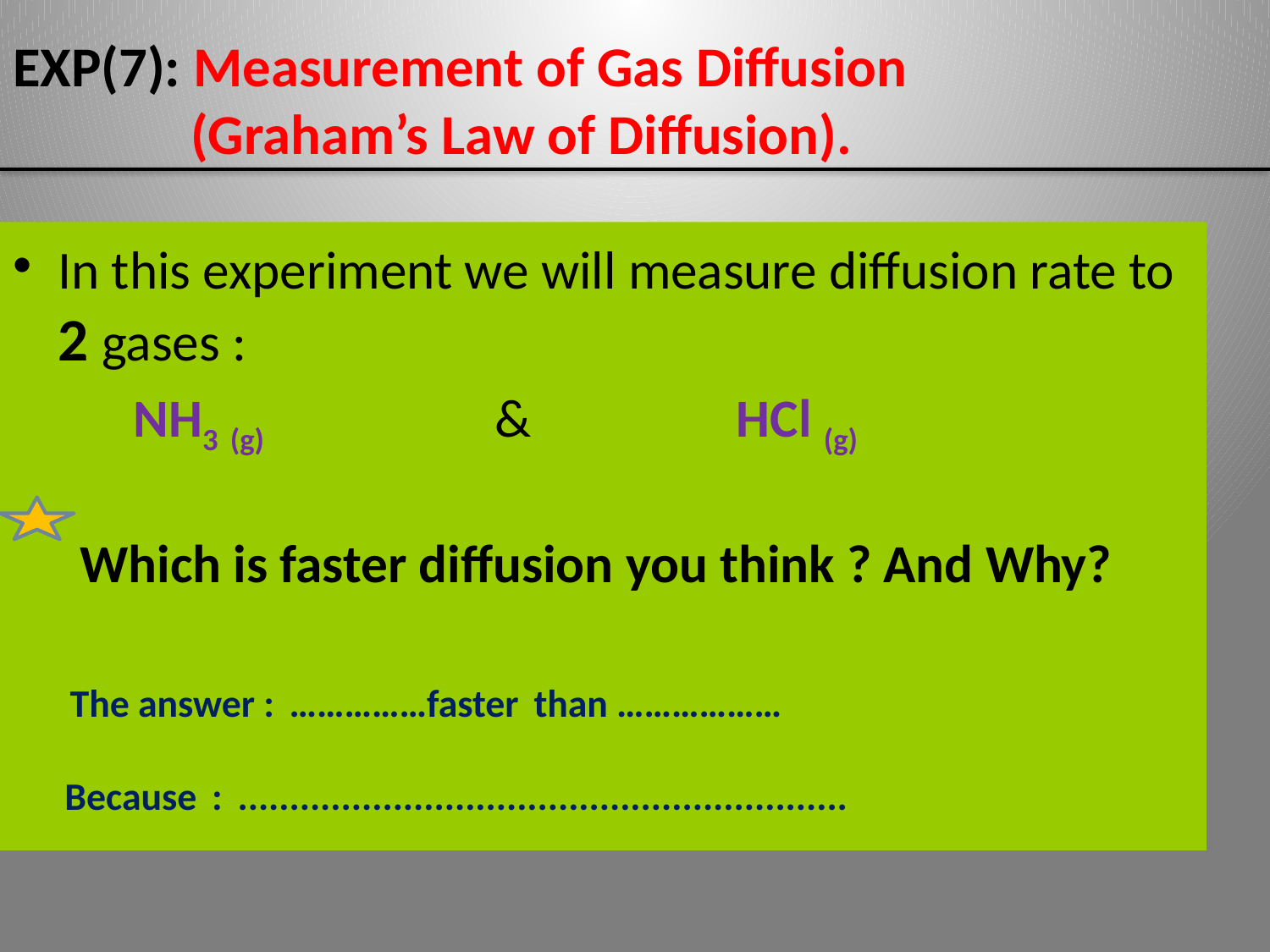

# EXP(7): Measurement of Gas Diffusion (Graham’s Law of Diffusion).
In this experiment we will measure diffusion rate to 2 gases :
          NH3 (g)                                 &                 HCl (g)

      Which is faster diffusion you think ? And Why?

       The answer : ……………faster than ………………
      Because : ...........................................................